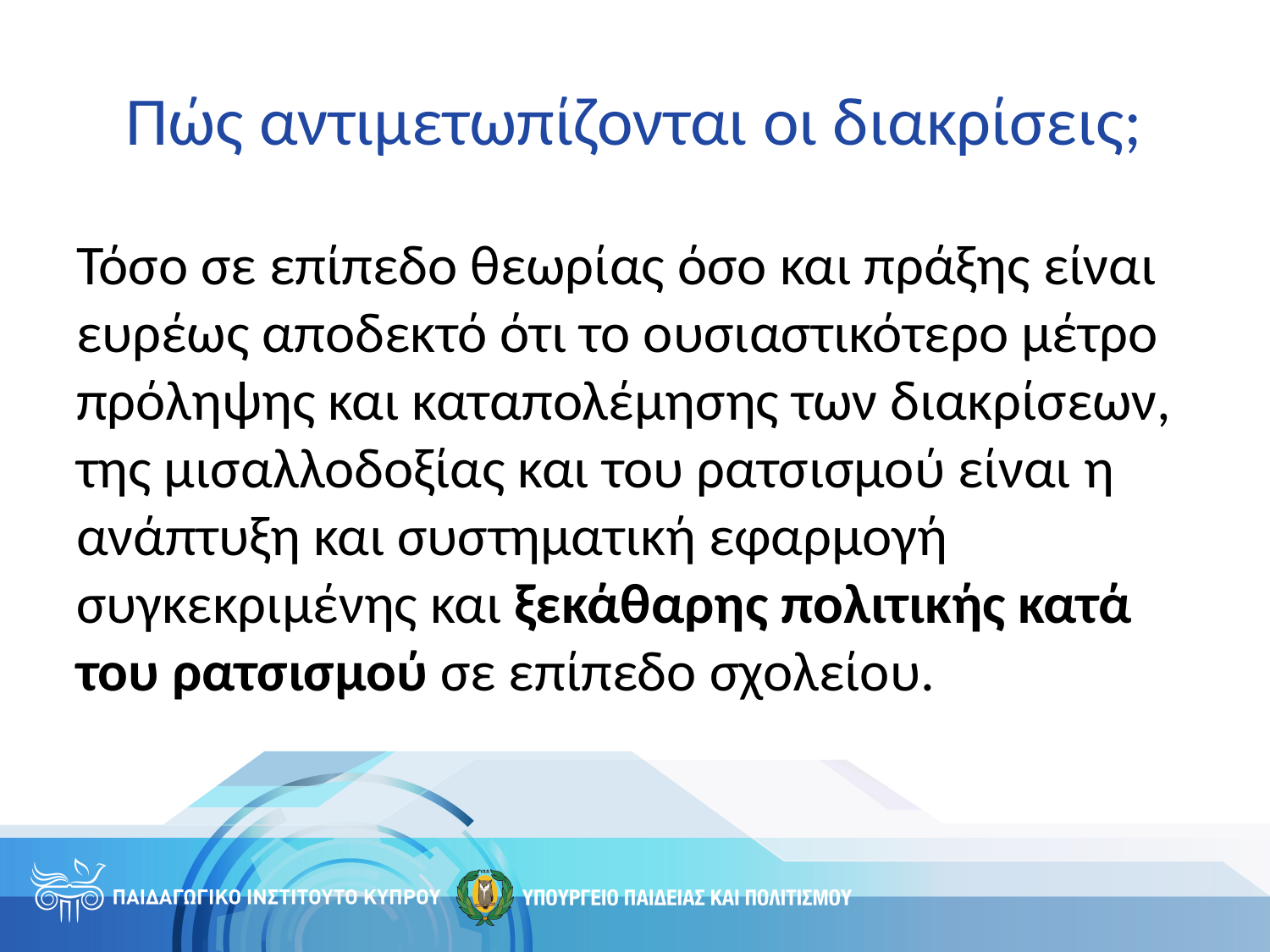

# Πώς αντιμετωπίζονται οι διακρίσεις;
Τόσο σε επίπεδο θεωρίας όσο και πράξης είναι ευρέως αποδεκτό ότι το ουσιαστικότερο μέτρο πρόληψης και καταπολέμησης των διακρίσεων, της μισαλλοδοξίας και του ρατσισμού είναι η ανάπτυξη και συστηματική εφαρμογή συγκεκριμένης και ξεκάθαρης πολιτικής κατά του ρατσισμού σε επίπεδο σχολείου.